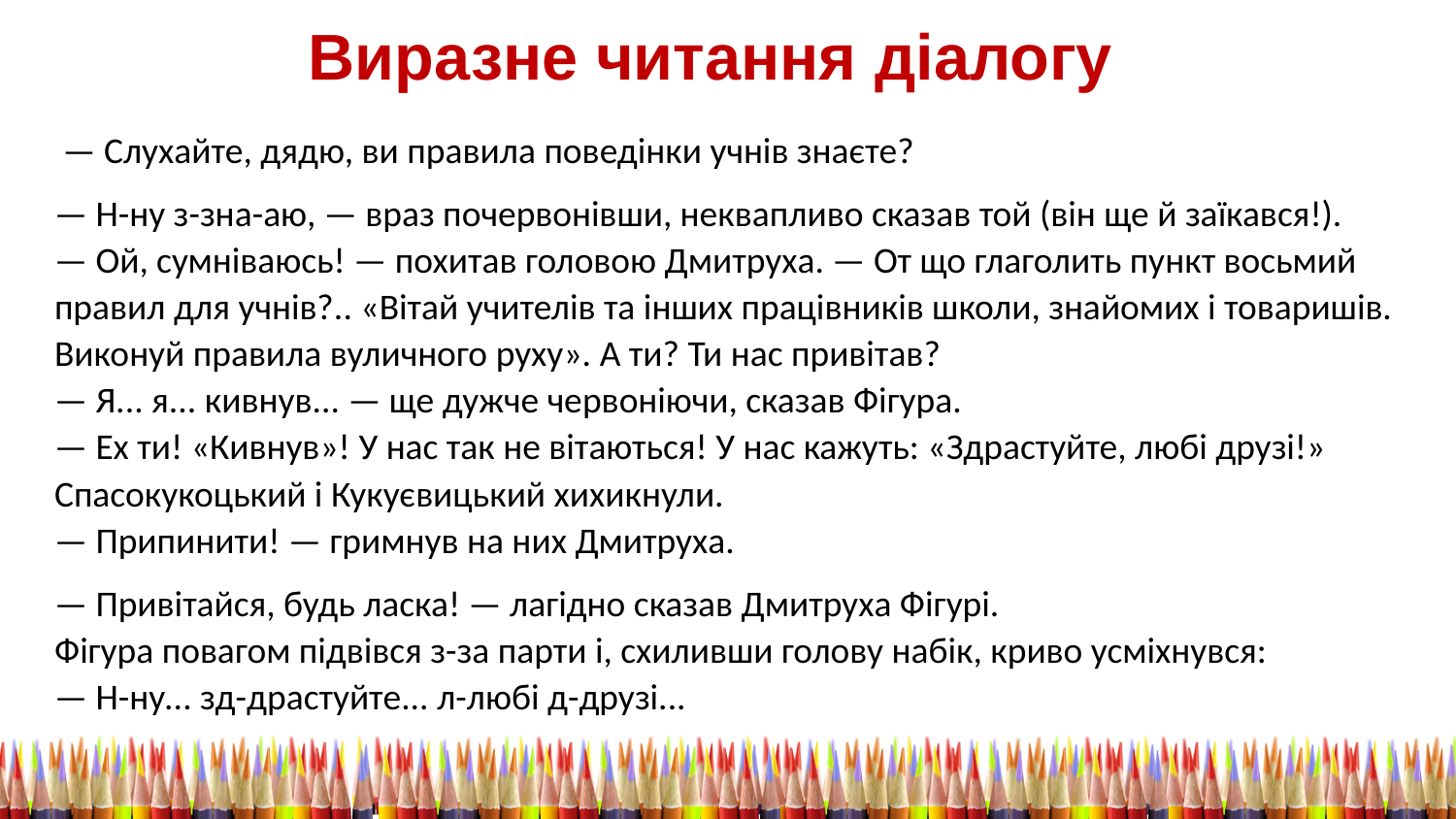

Виразне читання діалогу

 — Слухайте, дядю, ви правила поведінки учнів знаєте?
— Н-ну з-зна-аю, — враз почервонівши, неквапливо сказав той (він ще й заїкався!).
— Ой, сумніваюсь! — похитав головою Дмитруха. — От що глаголить пункт восьмий
правил для учнів?.. «Вітай учителів та інших працівників школи, знайомих і товаришів. Виконуй правила вуличного руху». А ти? Ти нас привітав?
— Я... я... кивнув... — ще дужче червоніючи, сказав Фігура.
— Ех ти! «Кивнув»! У нас так не вітаються! У нас кажуть: «Здрастуйте, любі друзі!»
Спасокукоцький і Кукуєвицький хихикнули.
— Припинити! — гримнув на них Дмитруха.
— Привітайся, будь ласка! — лагідно сказав Дмитруха Фігурі.
Фігура повагом підвівся з-за парти і, схиливши голову набік, криво усміхнувся:
— Н-ну... зд-драстуйте... л-любі д-друзі...